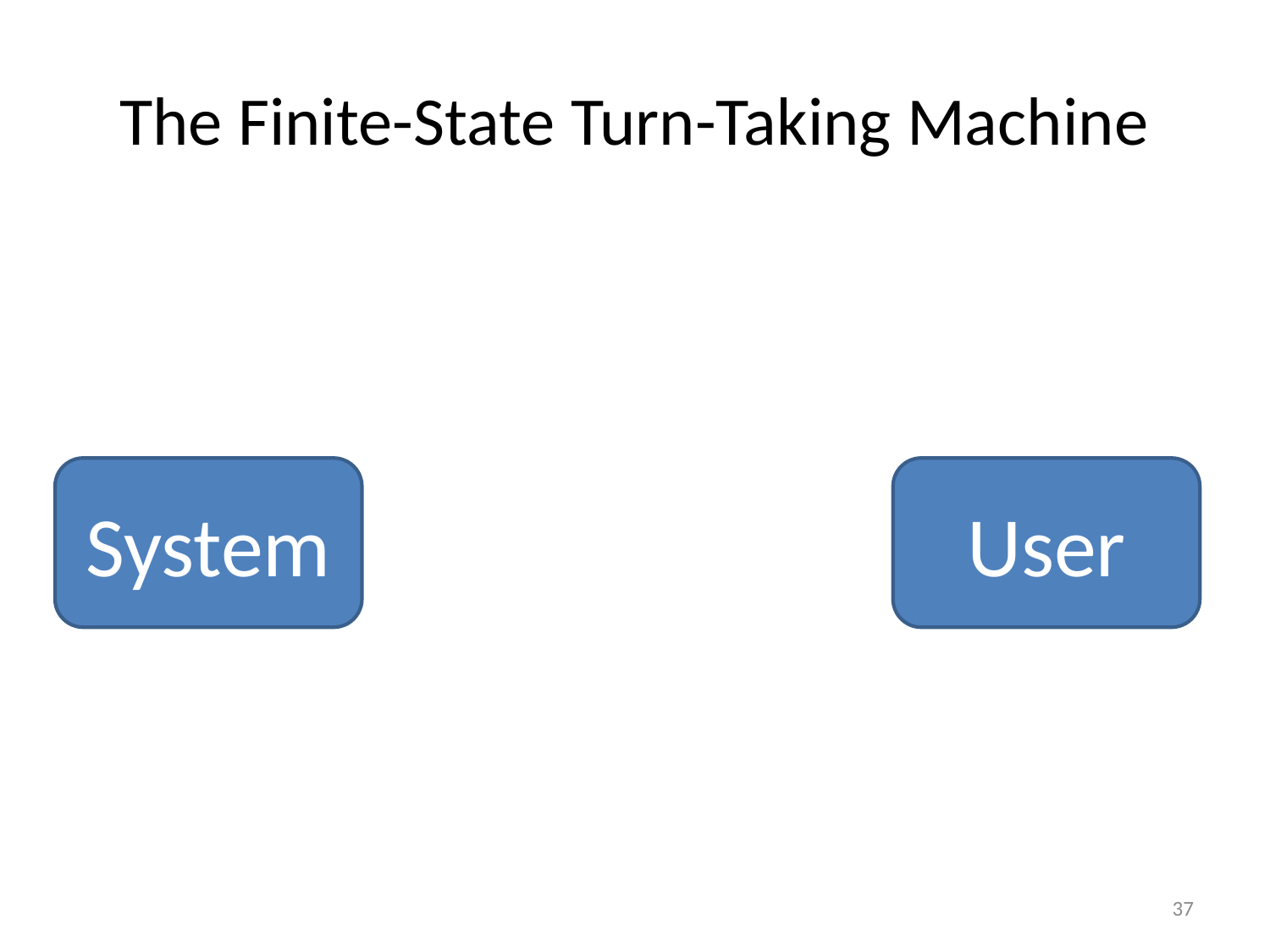

# The Finite-State Turn-Taking Machine
System
User
37